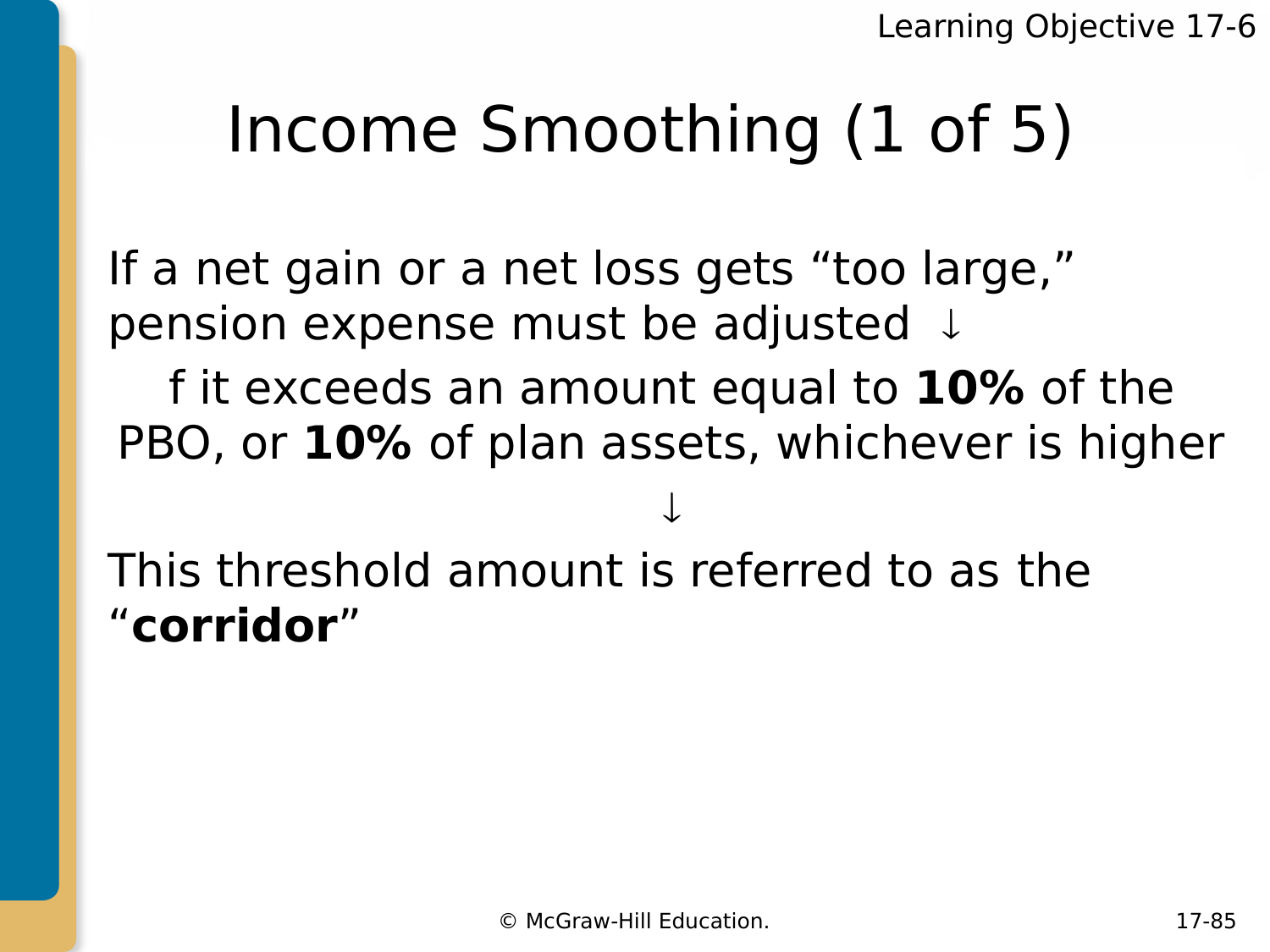

Learning Objective 17-6
# Income Smoothing (1 of 5)
If a net gain or a net loss gets “too large,” pension expense must be adjusted  ↓
f it exceeds an amount equal to 10% of the PBO, or 10% of plan assets, whichever is higher
↓
This threshold amount is referred to as the “corridor”